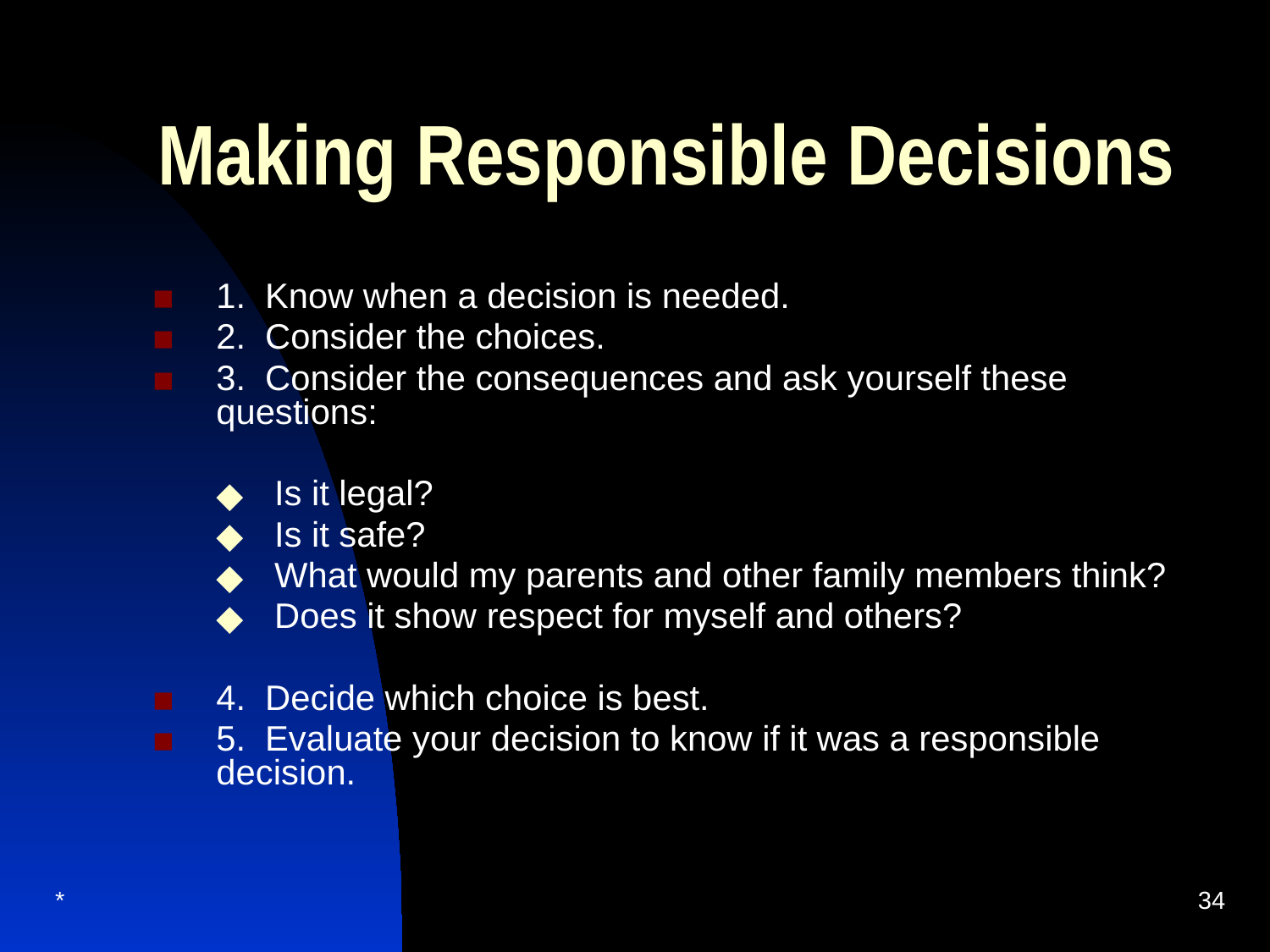

# Making Responsible Decisions
1.  Know when a decision is needed.
2.  Consider the choices.
3.  Consider the consequences and ask yourself these questions:

Is it legal?
Is it safe?
What would my parents and other family members think?
Does it show respect for myself and others?

4.  Decide which choice is best.
5.  Evaluate your decision to know if it was a responsible decision.
*
34